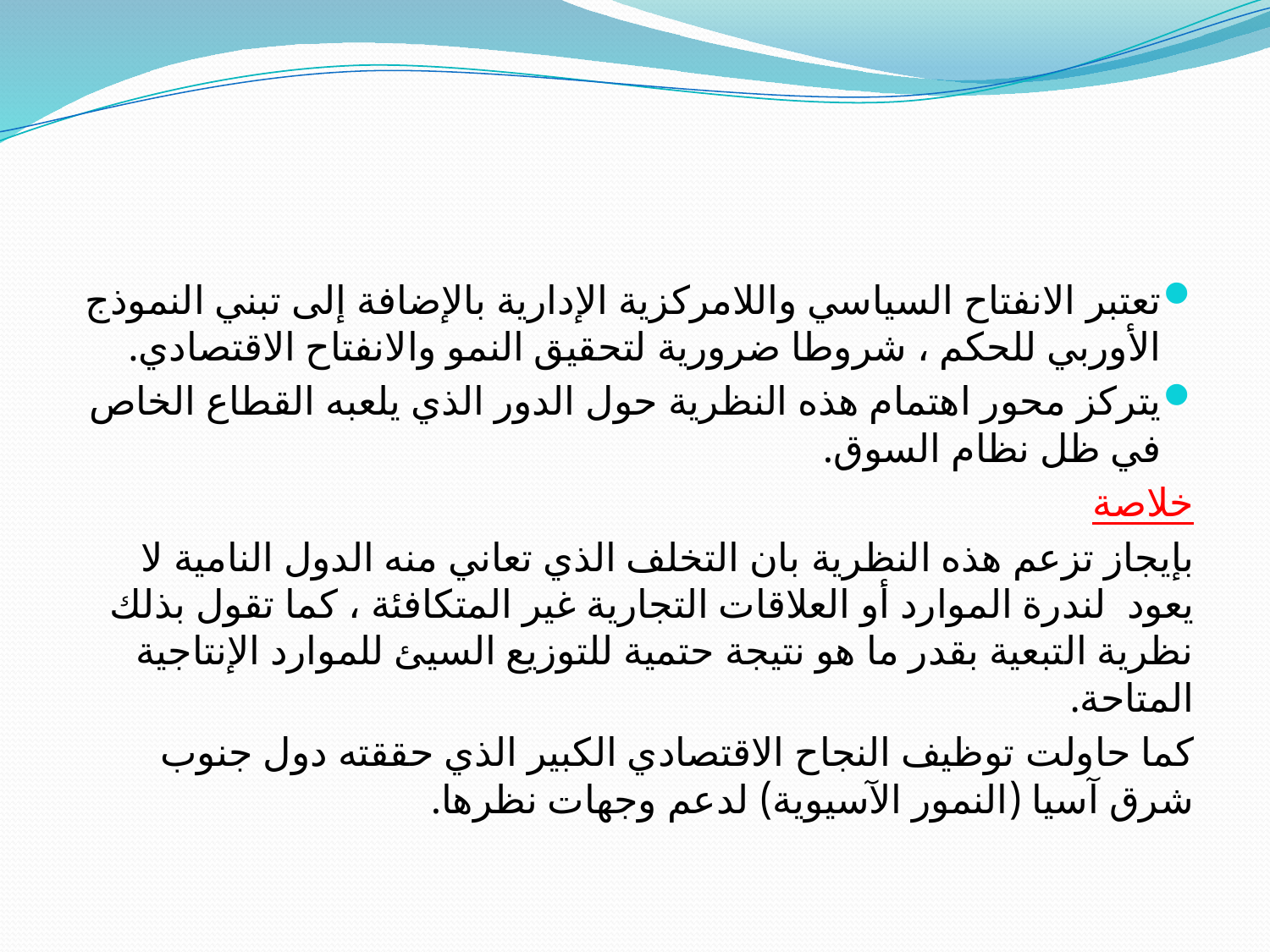

تعتبر الانفتاح السياسي واللامركزية الإدارية بالإضافة إلى تبني النموذج الأوربي للحكم ، شروطا ضرورية لتحقيق النمو والانفتاح الاقتصادي.
يتركز محور اهتمام هذه النظرية حول الدور الذي يلعبه القطاع الخاص في ظل نظام السوق.
خلاصة
بإيجاز تزعم هذه النظرية بان التخلف الذي تعاني منه الدول النامية لا يعود  لندرة الموارد أو العلاقات التجارية غير المتكافئة ، كما تقول بذلك نظرية التبعية بقدر ما هو نتيجة حتمية للتوزيع السيئ للموارد الإنتاجية المتاحة.
كما حاولت توظيف النجاح الاقتصادي الكبير الذي حققته دول جنوب شرق آسيا (النمور الآسيوية) لدعم وجهات نظرها.